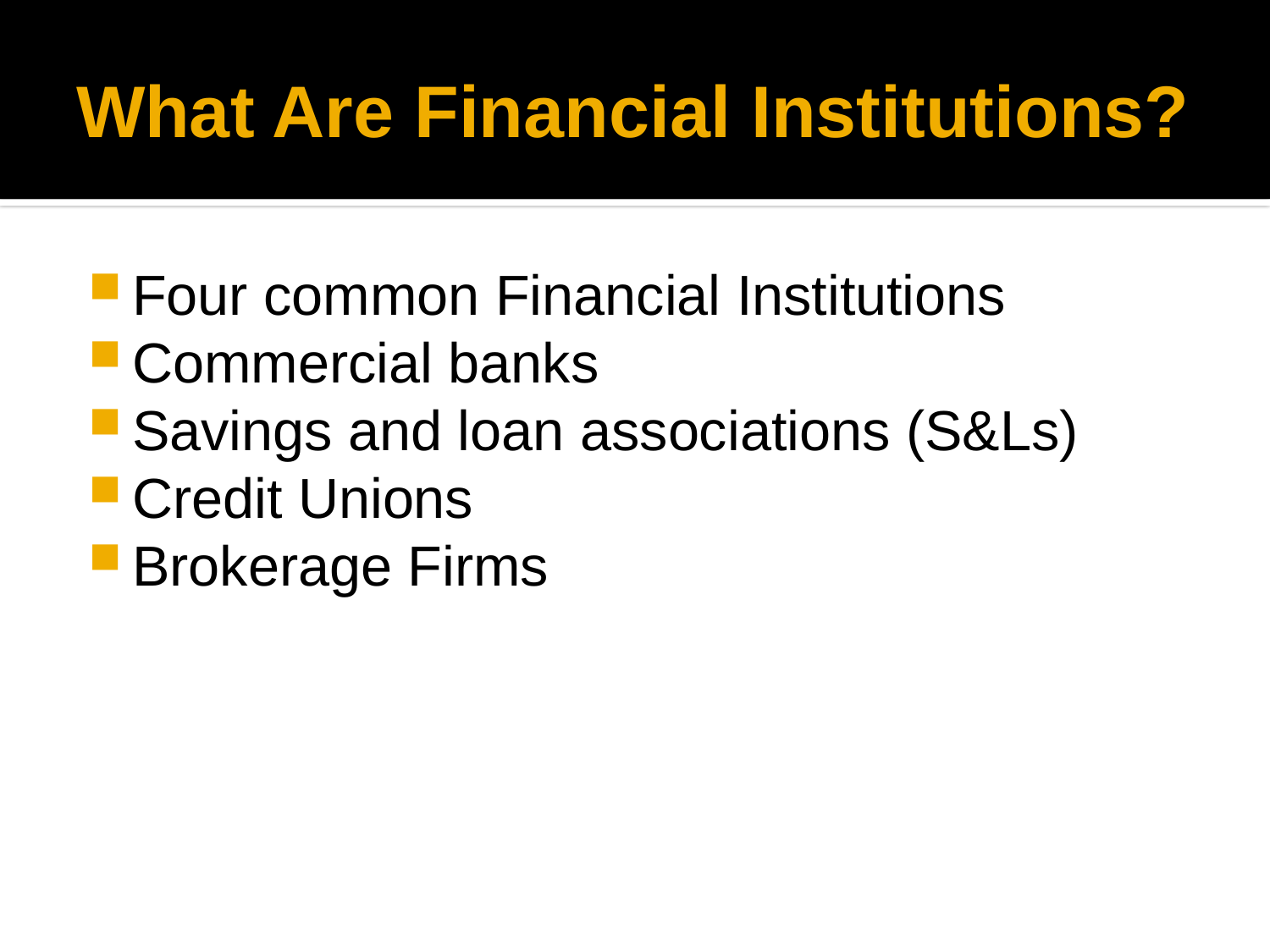

# What Are Financial Institutions?
Four common Financial Institutions
Commercial banks
Savings and loan associations (S&Ls)
Credit Unions
Brokerage Firms